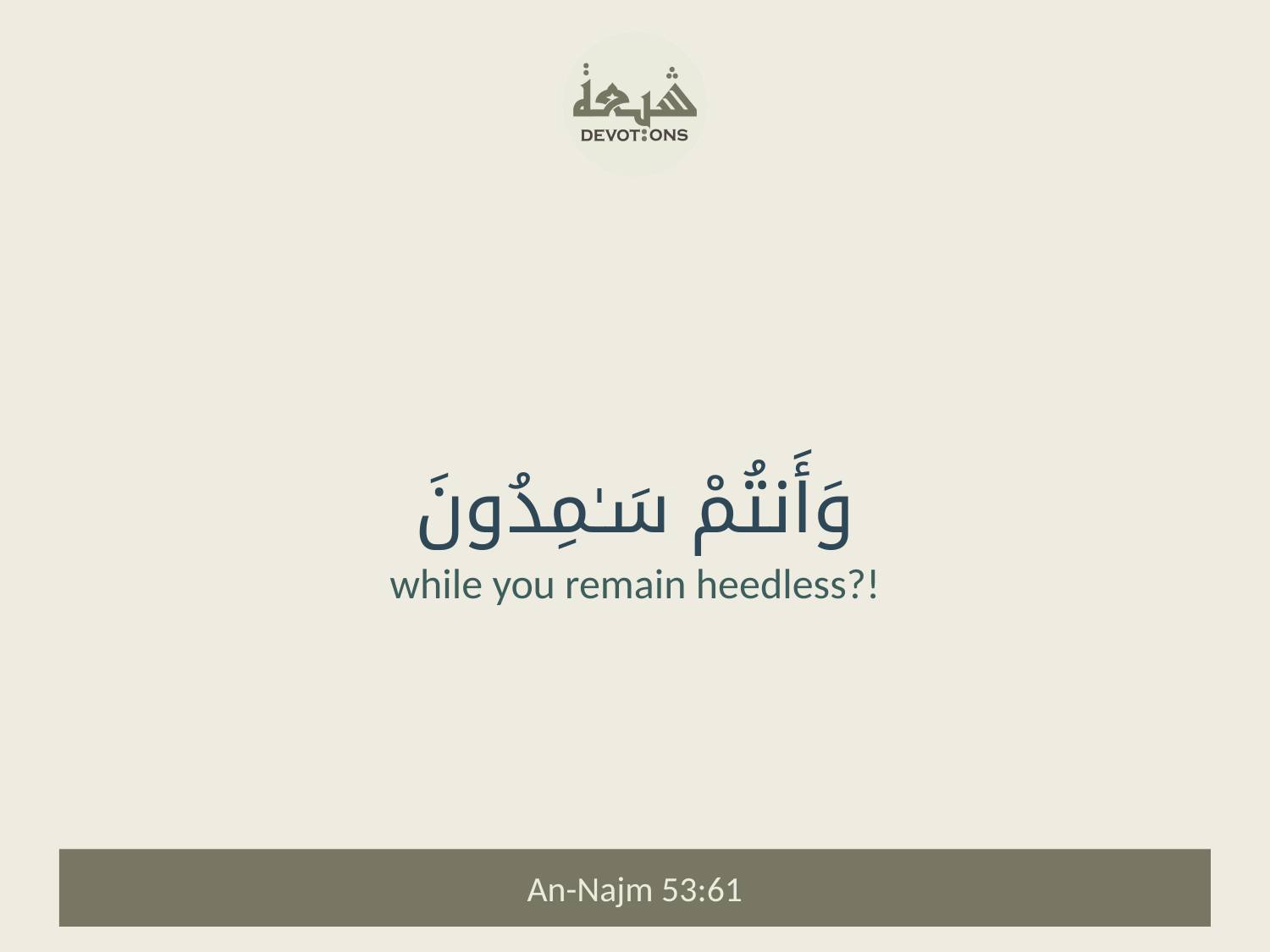

وَأَنتُمْ سَـٰمِدُونَ
while you remain heedless?!
An-Najm 53:61